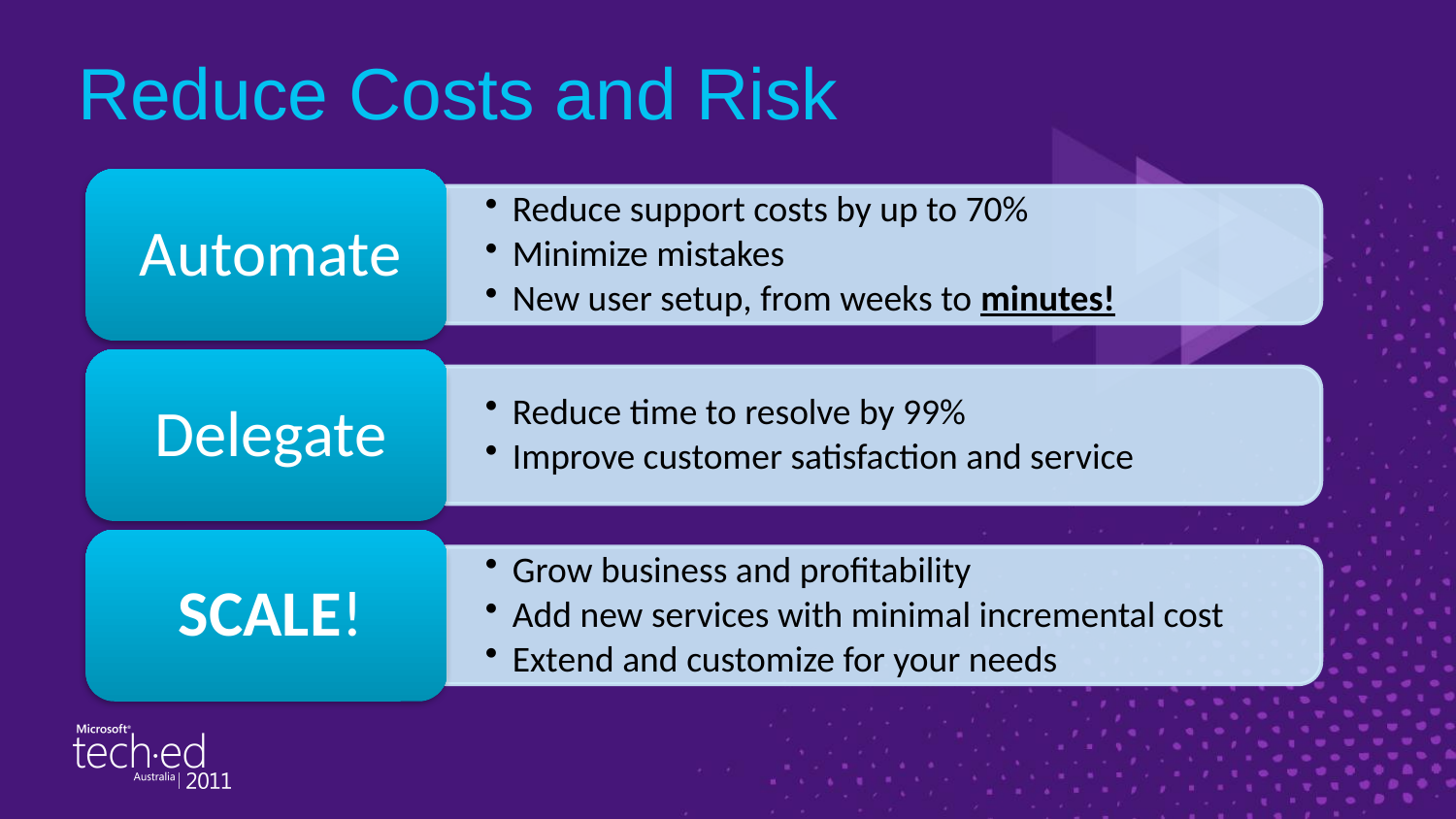

# Reduce Costs and Risk
Reduce support costs by up to 70%
Minimize mistakes
New user setup, from weeks to minutes!
Automate
Reduce time to resolve by 99%
Improve customer satisfaction and service
Delegate
Grow business and profitability
Add new services with minimal incremental cost
Extend and customize for your needs
SCALE!